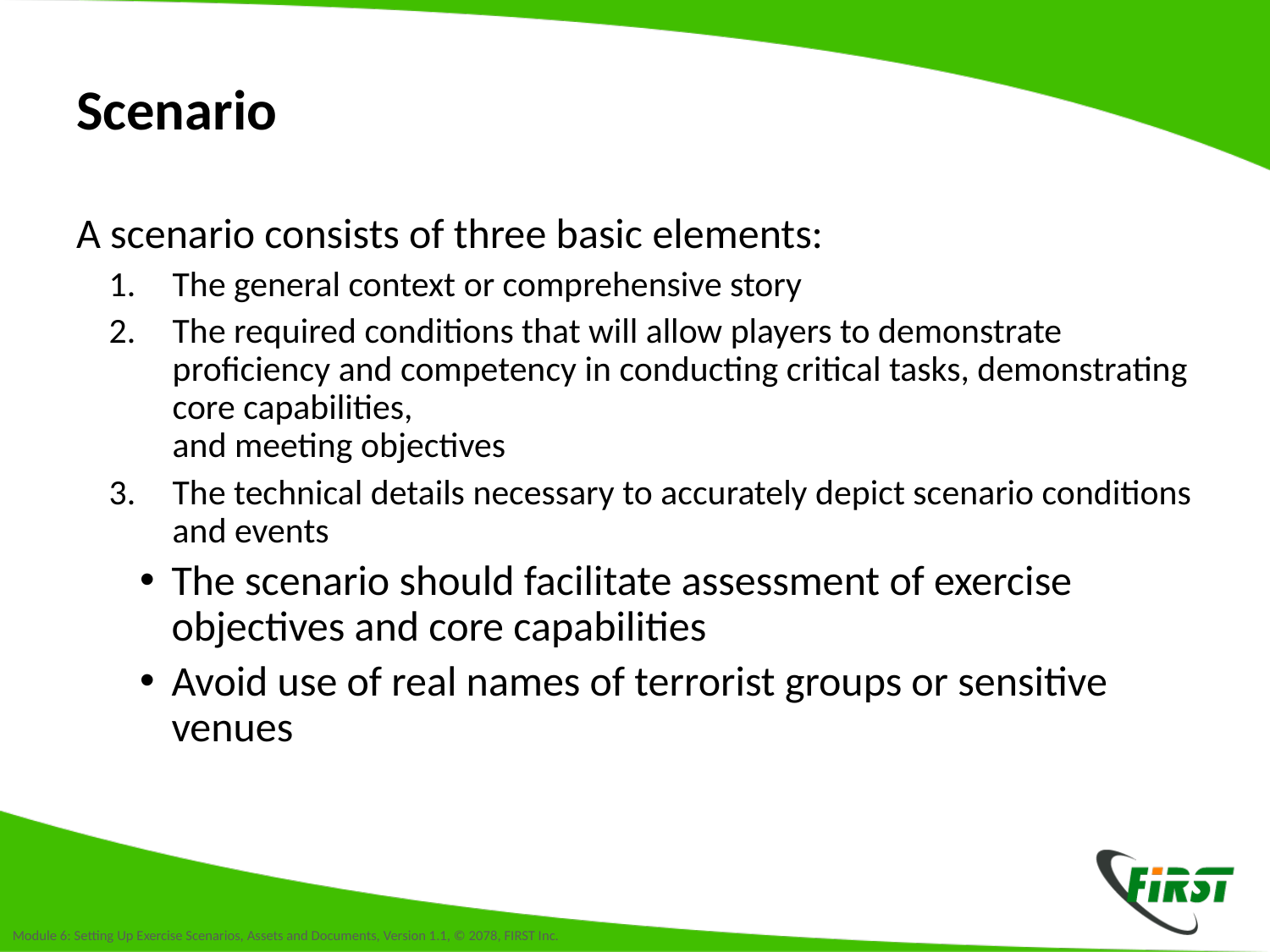

# Scenario
A scenario consists of three basic elements:
The general context or comprehensive story
The required conditions that will allow players to demonstrate proficiency and competency in conducting critical tasks, demonstrating core capabilities,
and meeting objectives
The technical details necessary to accurately depict scenario conditions and events
The scenario should facilitate assessment of exercise objectives and core capabilities
Avoid use of real names of terrorist groups or sensitive venues